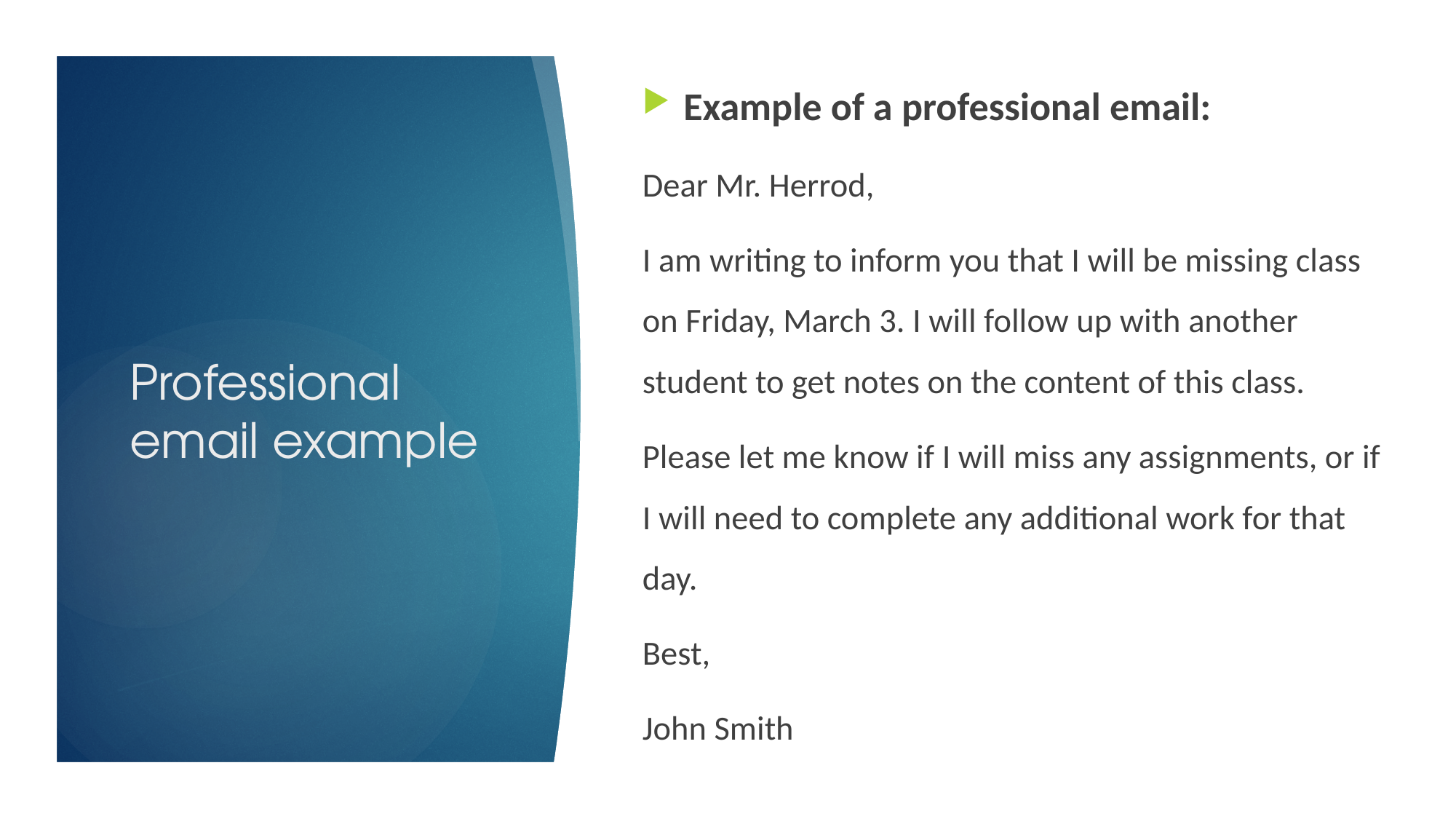

Example of a professional email:
Dear Mr. Herrod,
I am writing to inform you that I will be missing class on Friday, March 3. I will follow up with another student to get notes on the content of this class.
Please let me know if I will miss any assignments, or if I will need to complete any additional work for that day.
Best,
John Smith

# Professional email example